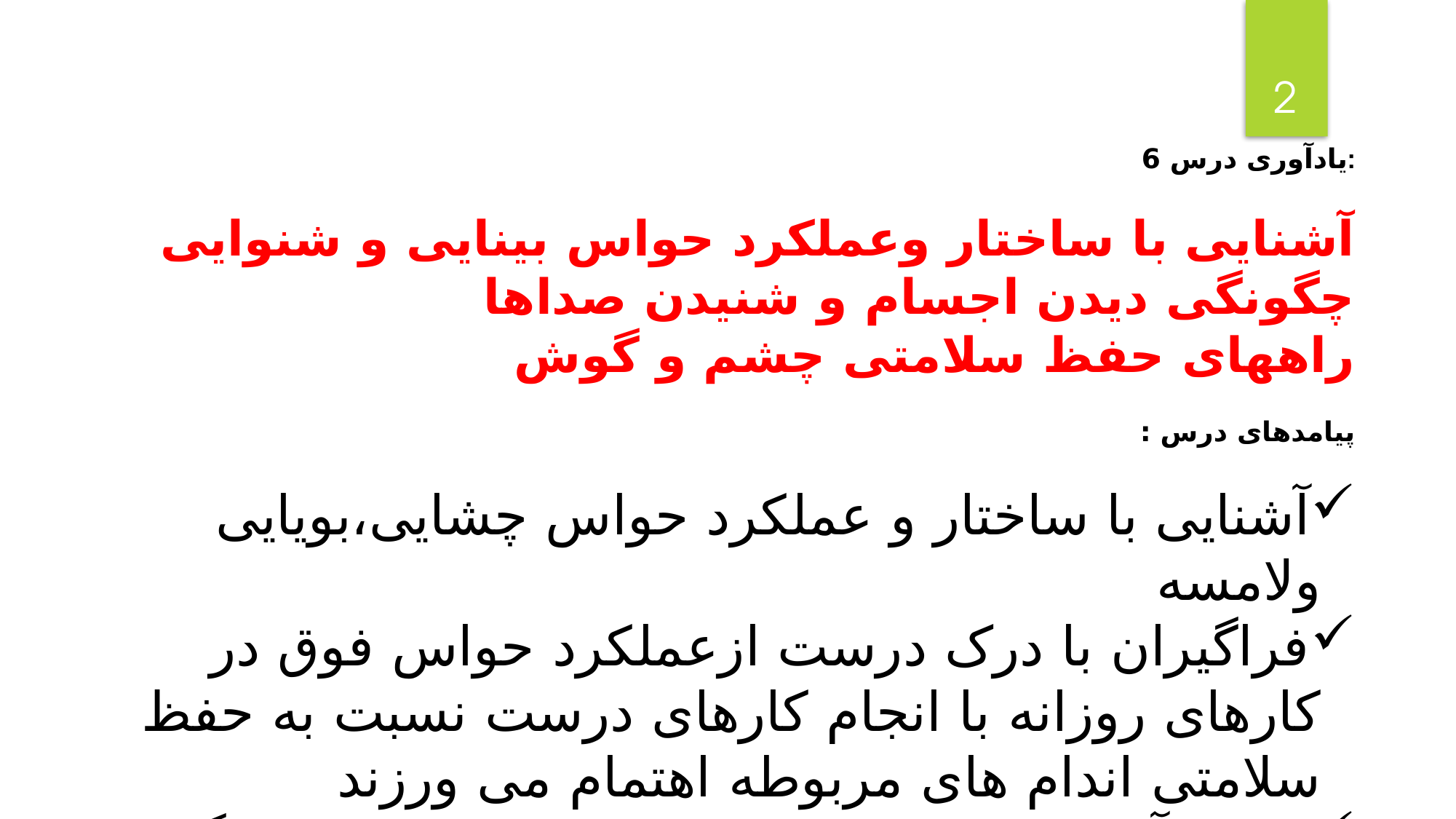

2
یادآوری درس 6:

آشنایی با ساختار وعملکرد حواس بینایی و شنوایی
چگونگی دیدن اجسام و شنیدن صداها
راههای حفظ سلامتی چشم و گوش
پیامدهای درس :

آشنایی با ساختار و عملکرد حواس چشایی،بویایی ولامسه
فراگیران با درک درست ازعملکرد حواس فوق در کارهای روزانه با انجام کارهای درست نسبت به حفظ سلامتی اندام های مربوطه اهتمام می ورزند
دانش آموزان با استفاده از تصاویز یا مولاژ محل گیرنده های مربوط به هر حس را نشان می دهند.